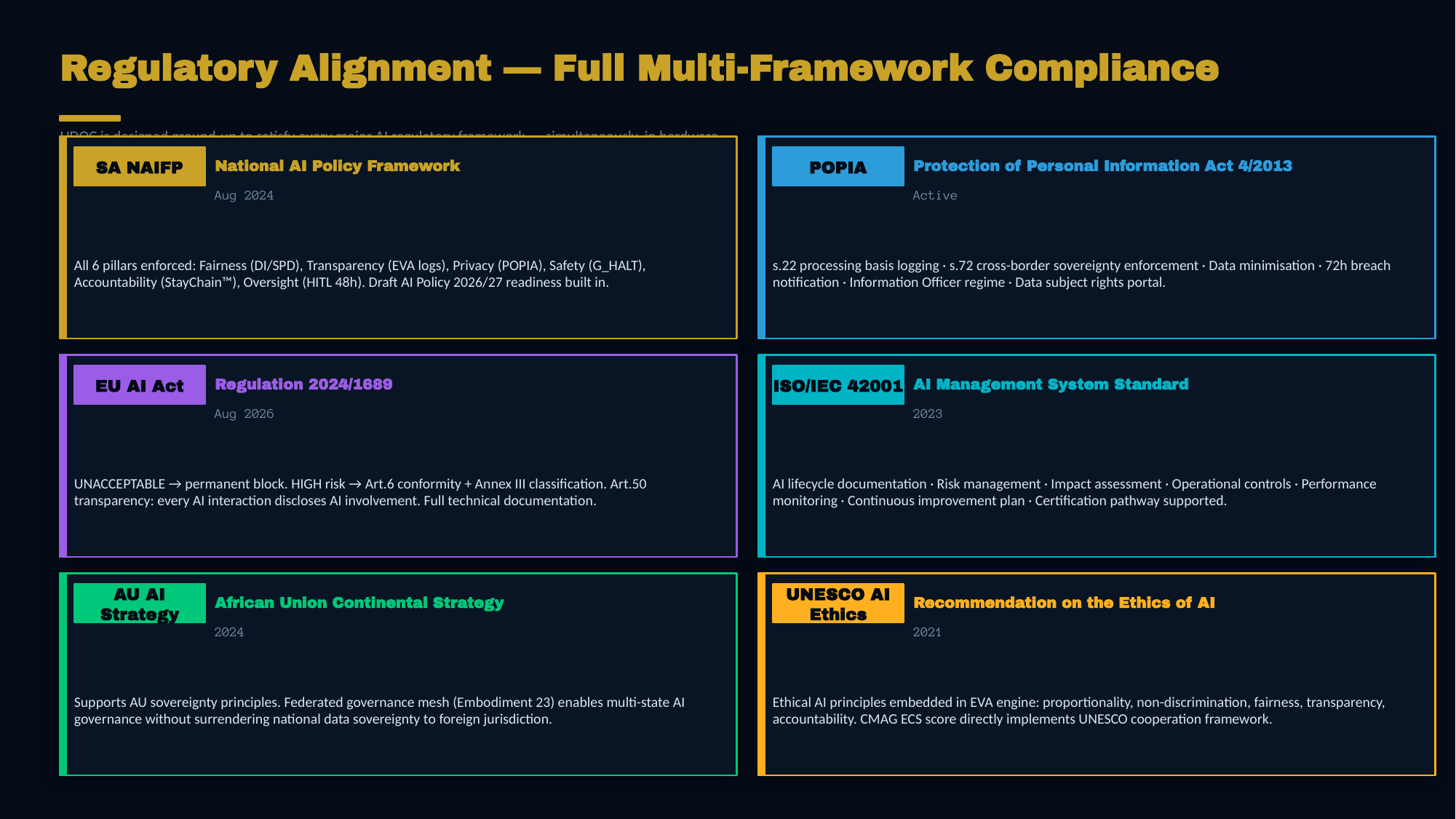

Regulatory Alignment — Full Multi-Framework Compliance

UDOC is designed ground-up to satisfy every major AI regulatory framework — simultaneously, in hardware

SA NAIFP

POPIA
National AI Policy Framework
Protection of Personal Information Act 4/2013
Aug 2024
Active
All 6 pillars enforced: Fairness (DI/SPD), Transparency (EVA logs), Privacy (POPIA), Safety (G_HALT), Accountability (StayChain™), Oversight (HITL 48h). Draft AI Policy 2026/27 readiness built in.
s.22 processing basis logging · s.72 cross-border sovereignty enforcement · Data minimisation · 72h breach notification · Information Officer regime · Data subject rights portal.

EU AI Act

ISO/IEC 42001
Regulation 2024/1689
AI Management System Standard
Aug 2026
2023
UNACCEPTABLE → permanent block. HIGH risk → Art.6 conformity + Annex III classification. Art.50 transparency: every AI interaction discloses AI involvement. Full technical documentation.
AI lifecycle documentation · Risk management · Impact assessment · Operational controls · Performance monitoring · Continuous improvement plan · Certification pathway supported.

AU AI Strategy

UNESCO AI Ethics
African Union Continental Strategy
Recommendation on the Ethics of AI
2024
2021
Supports AU sovereignty principles. Federated governance mesh (Embodiment 23) enables multi-state AI governance without surrendering national data sovereignty to foreign jurisdiction.
Ethical AI principles embedded in EVA engine: proportionality, non-discrimination, fairness, transparency, accountability. CMAG ECS score directly implements UNESCO cooperation framework.